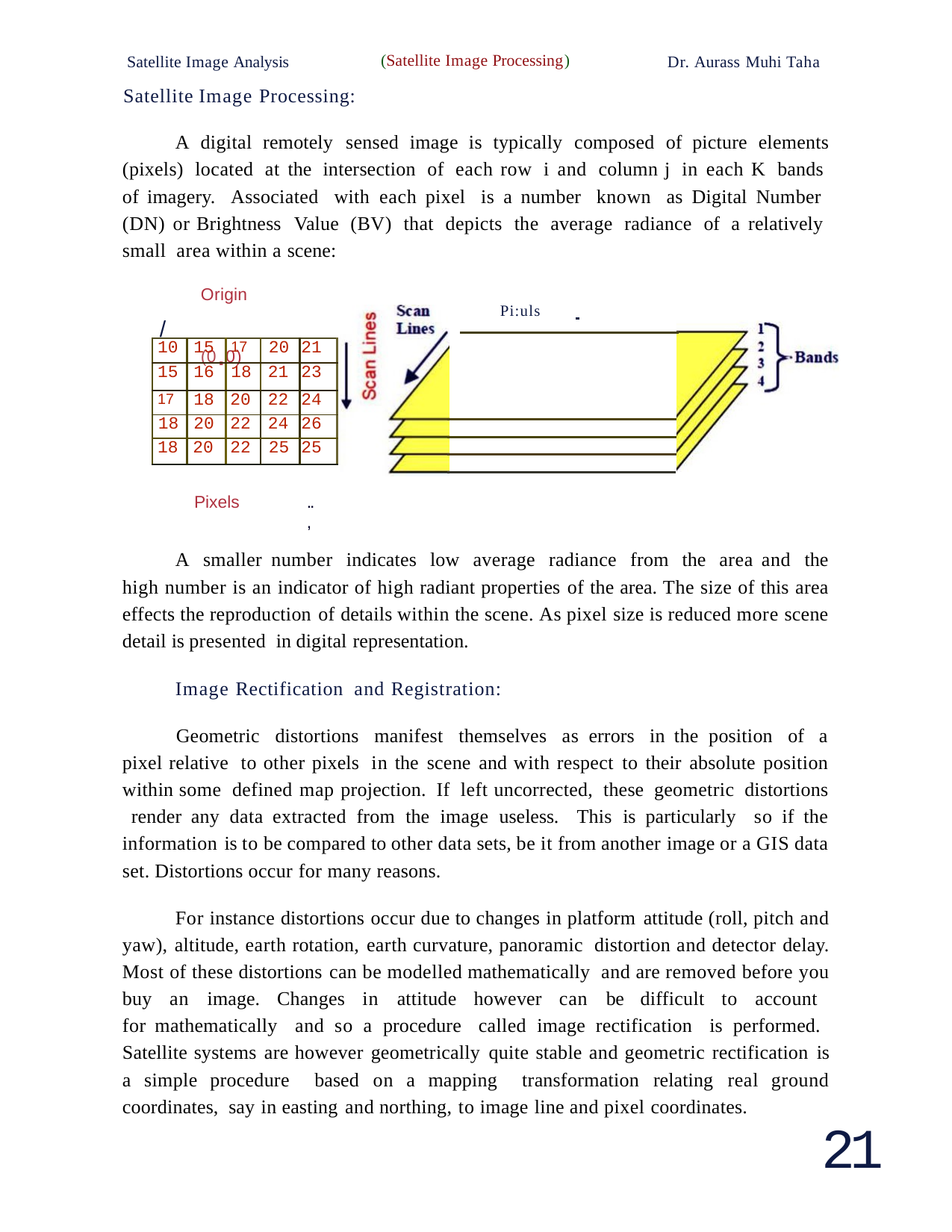

(Satellite Image Processing)
Satellite Image Analysis

Satellite Image Processing:
Dr. Aurass Muhi Taha
A  digital  remotely  sensed  image  is  typically  composed  of  picture  elements (pixels)  located  at the  intersection  of  each row  i and  column j  in each K  bands  of imagery.  Associated  with each pixel  is a number  known  as Digital Number  (DN) or Brightness  Value  (BV)  that  depicts  the  average  radiance  of  a relatively  small  area within a scene:
Origin (0.0)
Pi:uls

/

| 10 | 15 | 17 | 20 | 21 |
| --- | --- | --- | --- | --- |
| 15 | 16 | 18 | 21 | 23 |
| 17 | 18 | 20 | 22 | 24 |
| 18 | 20 | 22 | 24 | 26 |
| 18 | 20 | 22 | 25 | 25 |

Pixels
..,
A  smaller number  indicates  low  average  radiance  from  the  area and  the high number is an indicator of high radiant properties of the area. The size of this area effects the reproduction of details within the scene. As pixel size is reduced more scene detail is presented  in digital representation.

Image Rectification  and Registration:

Geometric  distortions  manifest  themselves  as errors  in the position  of  a pixel relative  to other pixels  in the scene and with respect to their absolute position within some  defined map projection.  If  left uncorrected,  these  geometric  distortions  render any data extracted from the image useless.  This is particularly  so if the information is to be compared to other data sets, be it from another image or a GIS data set. Distortions occur for many reasons.

For instance distortions occur due to changes in platform attitude (roll, pitch and yaw), altitude, earth rotation, earth curvature, panoramic  distortion and detector delay. Most of these distortions can be modelled mathematically  and are removed before you buy   an   image.   Changes   in   attitude   however   can   be   difficult   to   account   for mathematically  and so a procedure  called image rectification  is performed.  Satellite systems are however geometrically quite stable and geometric rectification is a simple procedure  based on a mapping  transformation relating real ground coordinates,  say in easting and northing, to image line and pixel coordinates.
21